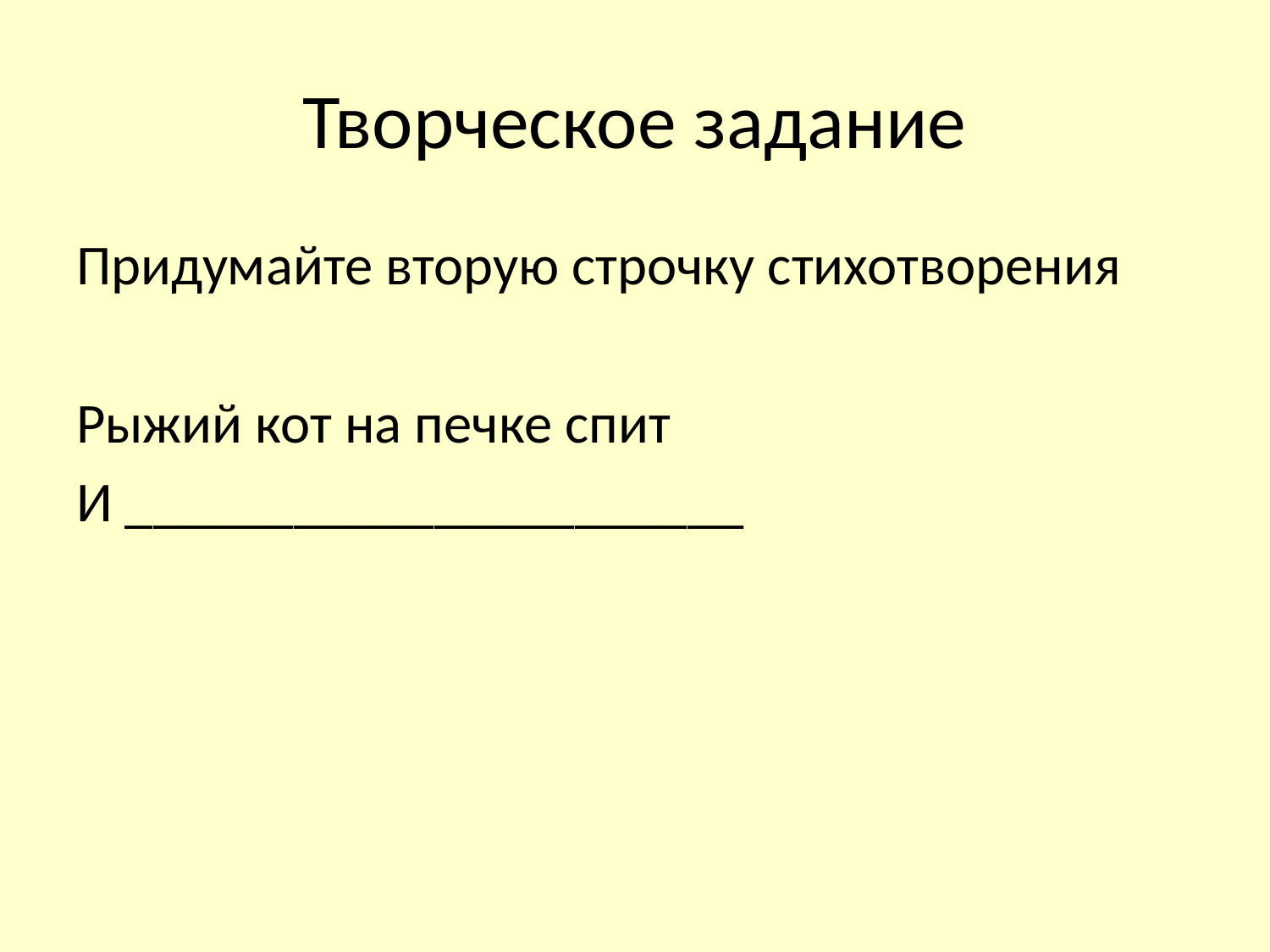

# Творческое задание
Придумайте вторую строчку стихотворения

Рыжий кот на печке спит
И ______________________